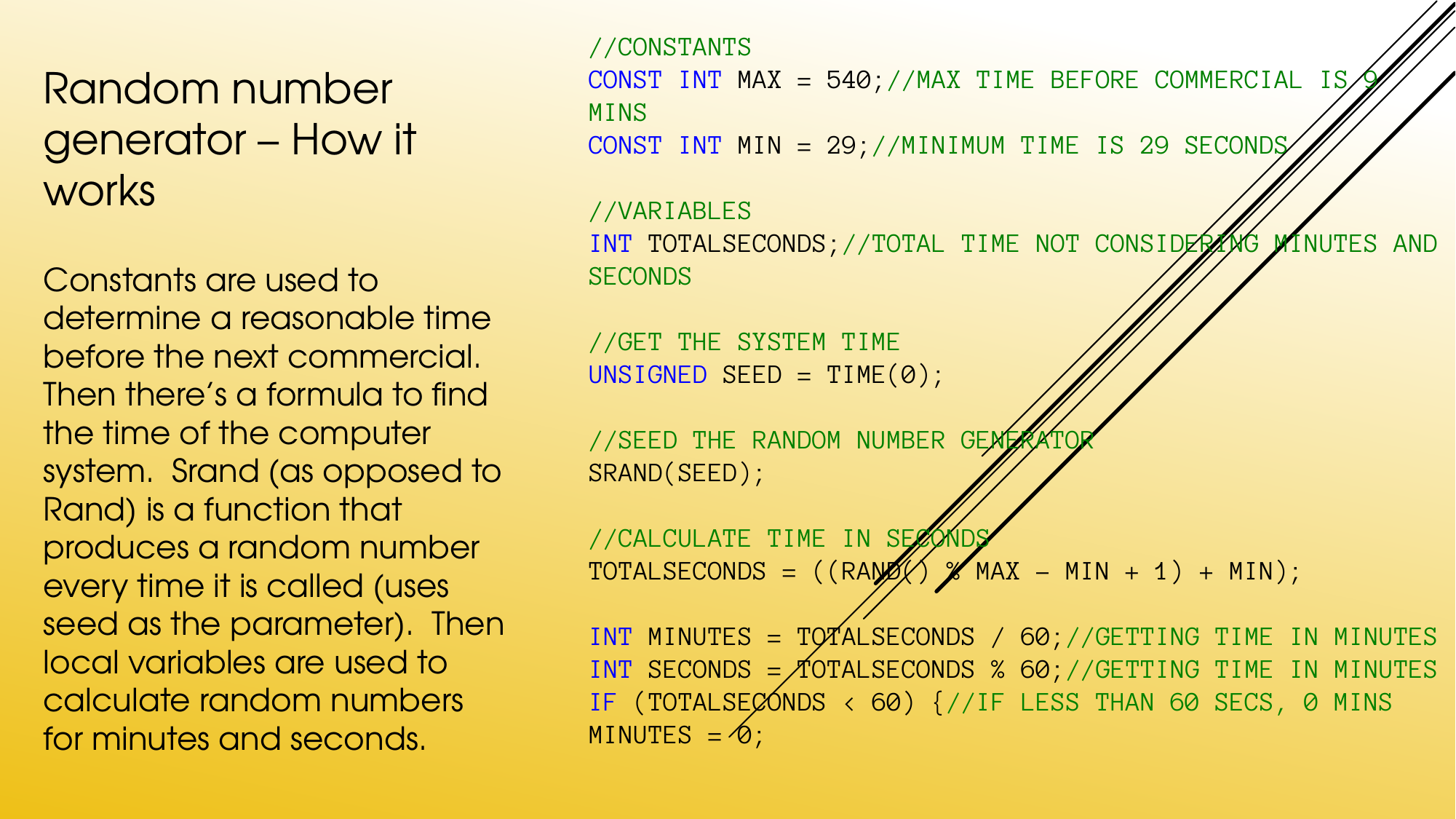

# //constants const int MAX = 540;//max time before commercial is 9 mins const int MIN = 29;//minimum time is 29 seconds //variables int totalSeconds;//total time not considering minutes and seconds //get the system time unsigned seed = time(0); //seed the random number generator srand(seed); //calculate time in seconds totalSeconds = ((rand() % MAX - MIN + 1) + MIN); int minutes = totalSeconds / 60;//getting time in minutes int seconds = totalSeconds % 60;//getting time in minutes if (totalSeconds < 60) {//if less than 60 secs, 0 mins minutes = 0;
Random number generator – How it works
Constants are used to determine a reasonable time before the next commercial.  Then there’s a formula to find the time of the computer system.  Srand (as opposed to Rand) is a function that produces a random number every time it is called (uses seed as the parameter).  Then local variables are used to calculate random numbers for minutes and seconds.